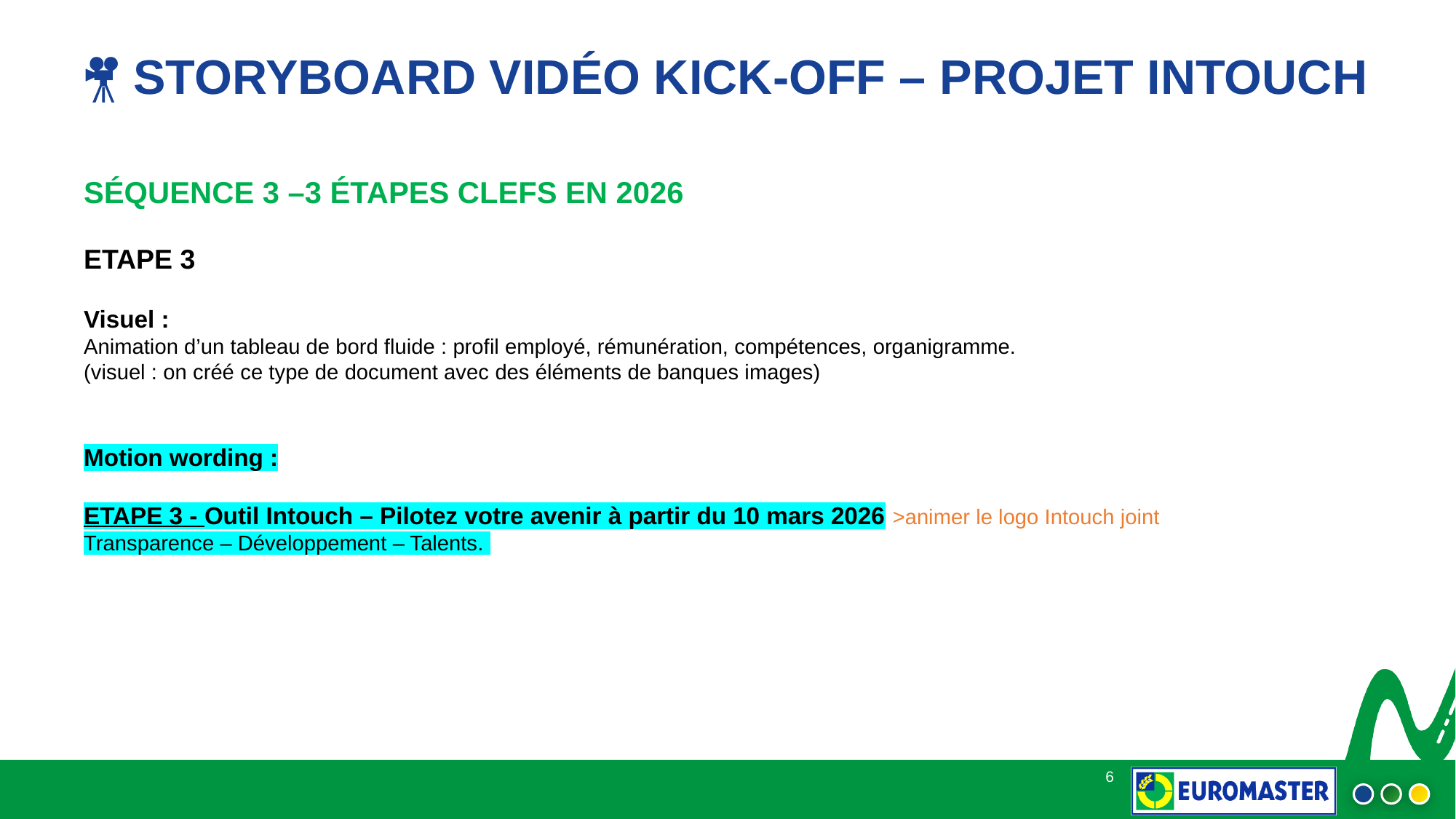

# 🎥 STORYBOARD VIDÉO KICK-OFF – PROJET INTOUCH
SÉQUENCE 3 –3 ÉTAPES CLEFS EN 2026

ETAPE 3

Visuel :
Animation d’un tableau de bord fluide : profil employé, rémunération, compétences, organigramme.
(visuel : on créé ce type de document avec des éléments de banques images)

Motion wording :

ETAPE 3 - Outil Intouch – Pilotez votre avenir à partir du 10 mars 2026 >animer le logo Intouch joint
Transparence – Développement – Talents.

6